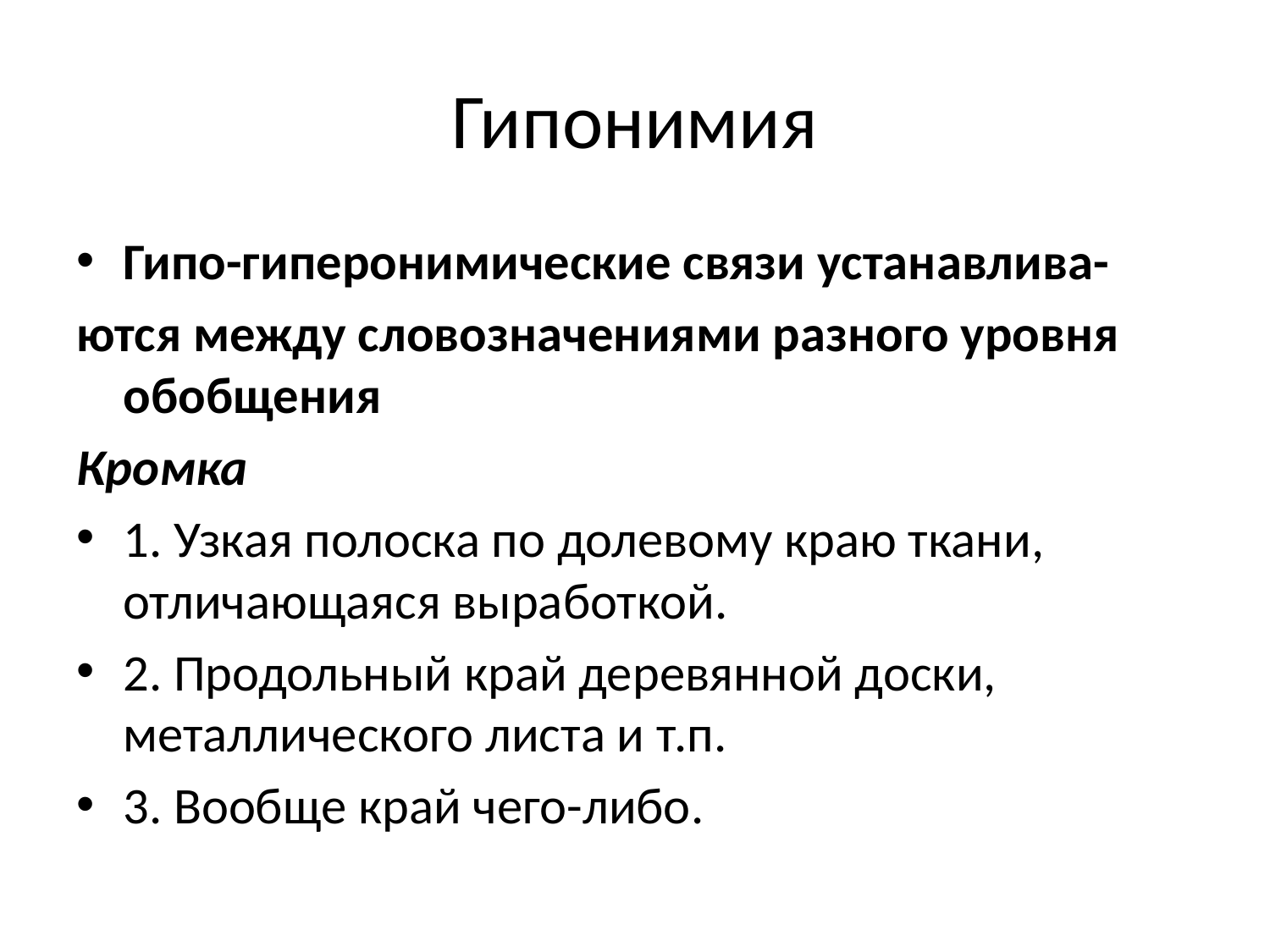

# Гипонимия
Гипо-гиперонимические связи устанавлива-
ются между словозначениями разного уровня обобщения
Кромка
1. Узкая полоска по долевому краю ткани, отличающаяся выработкой.
2. Продольный край деревянной доски, металлического листа и т.п.
3. Вообще край чего-либо.